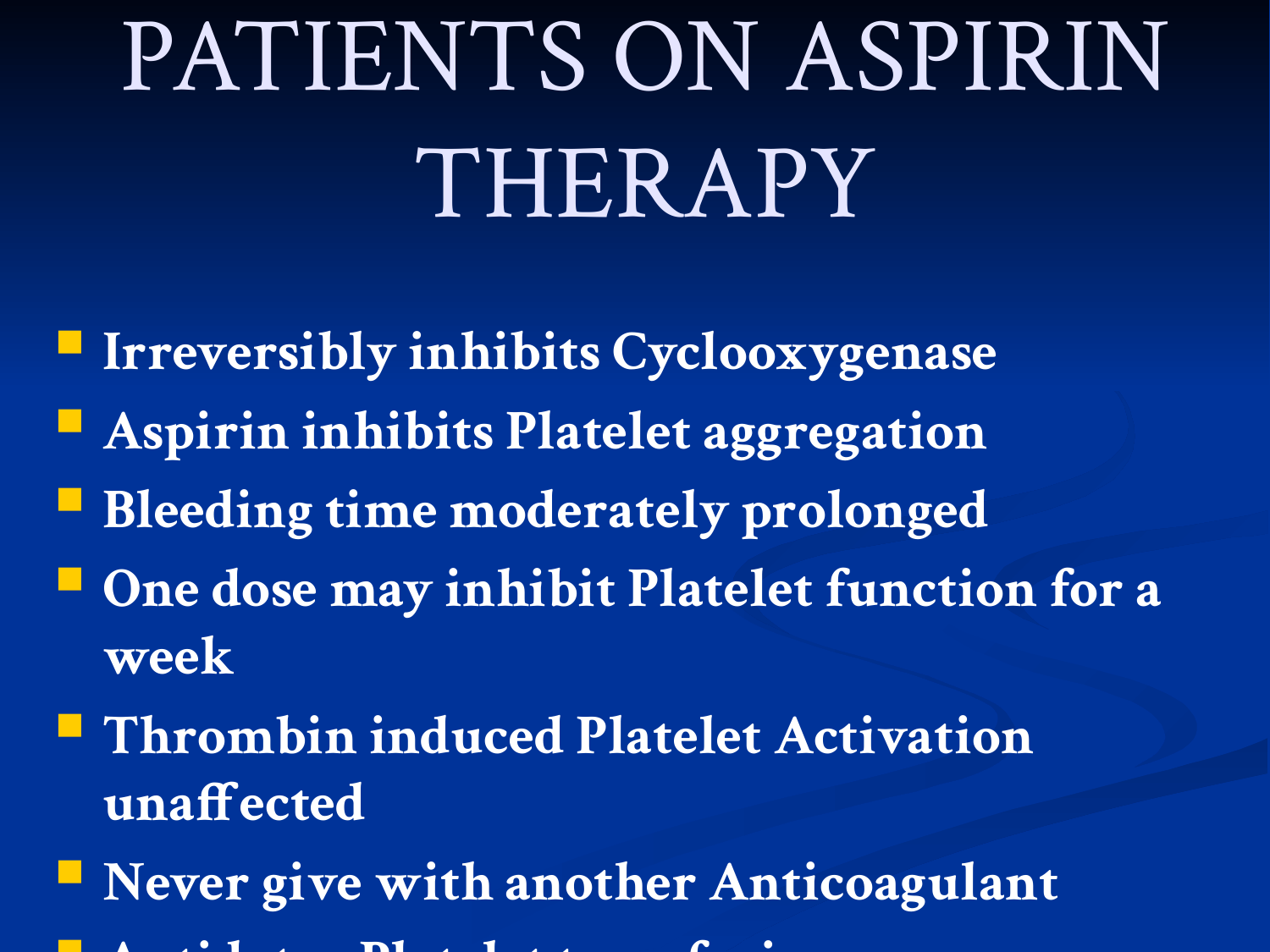

# PATIENTS ON ASPIRIN THERAPY
Irreversibly inhibits Cyclooxygenase
Aspirin inhibits Platelet aggregation
Bleeding time moderately prolonged
One dose may inhibit Platelet function for a week
Thrombin induced Platelet Activation unaffected
Never give with another Anticoagulant
Antidote - Platelet transfusion